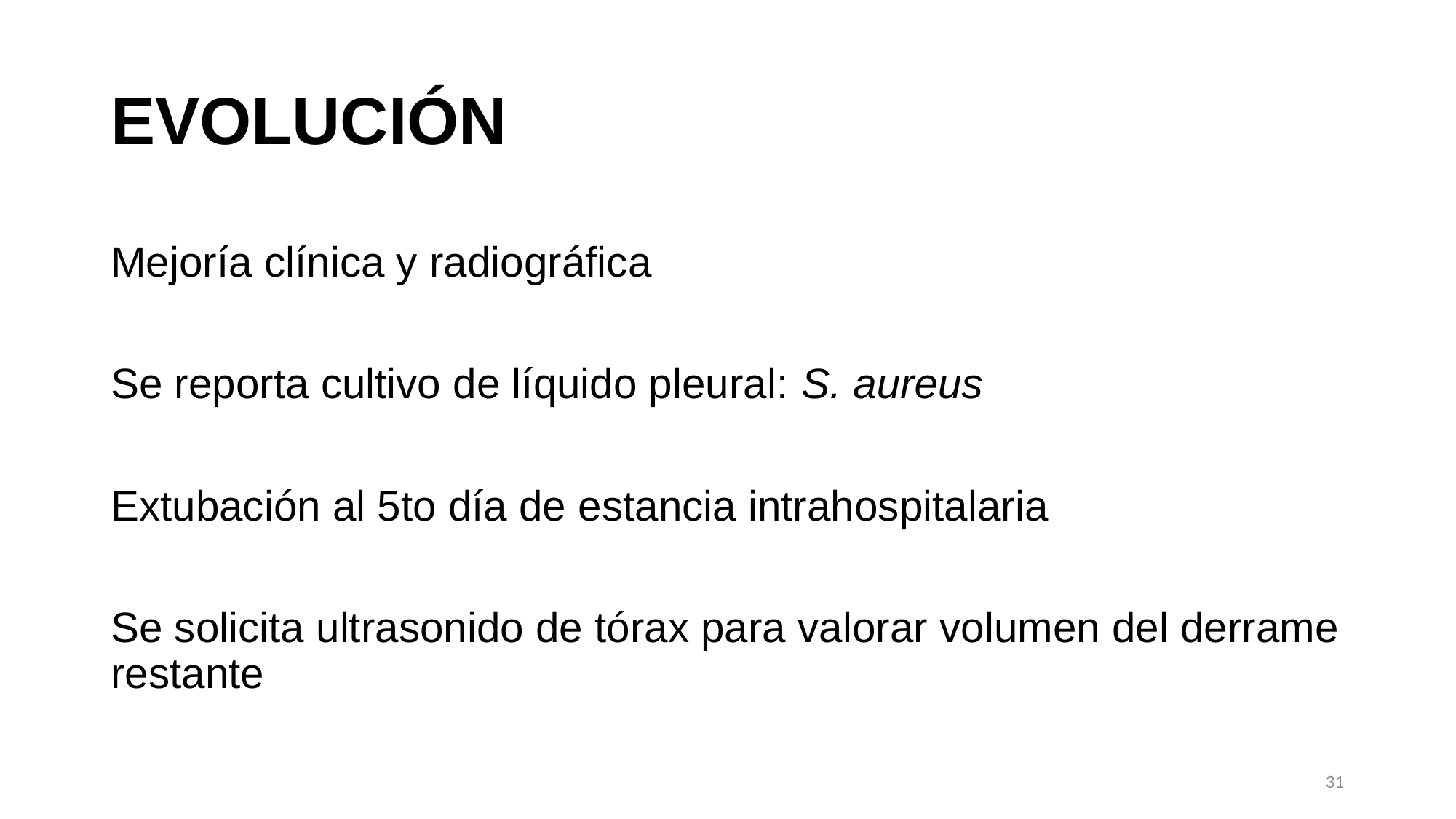

# EVOLUCIÓN
Mejoría clínica y radiográfica

Se reporta cultivo de líquido pleural: S. aureus

Extubación al 5to día de estancia intrahospitalaria

Se solicita ultrasonido de tórax para valorar volumen del derrame restante

31